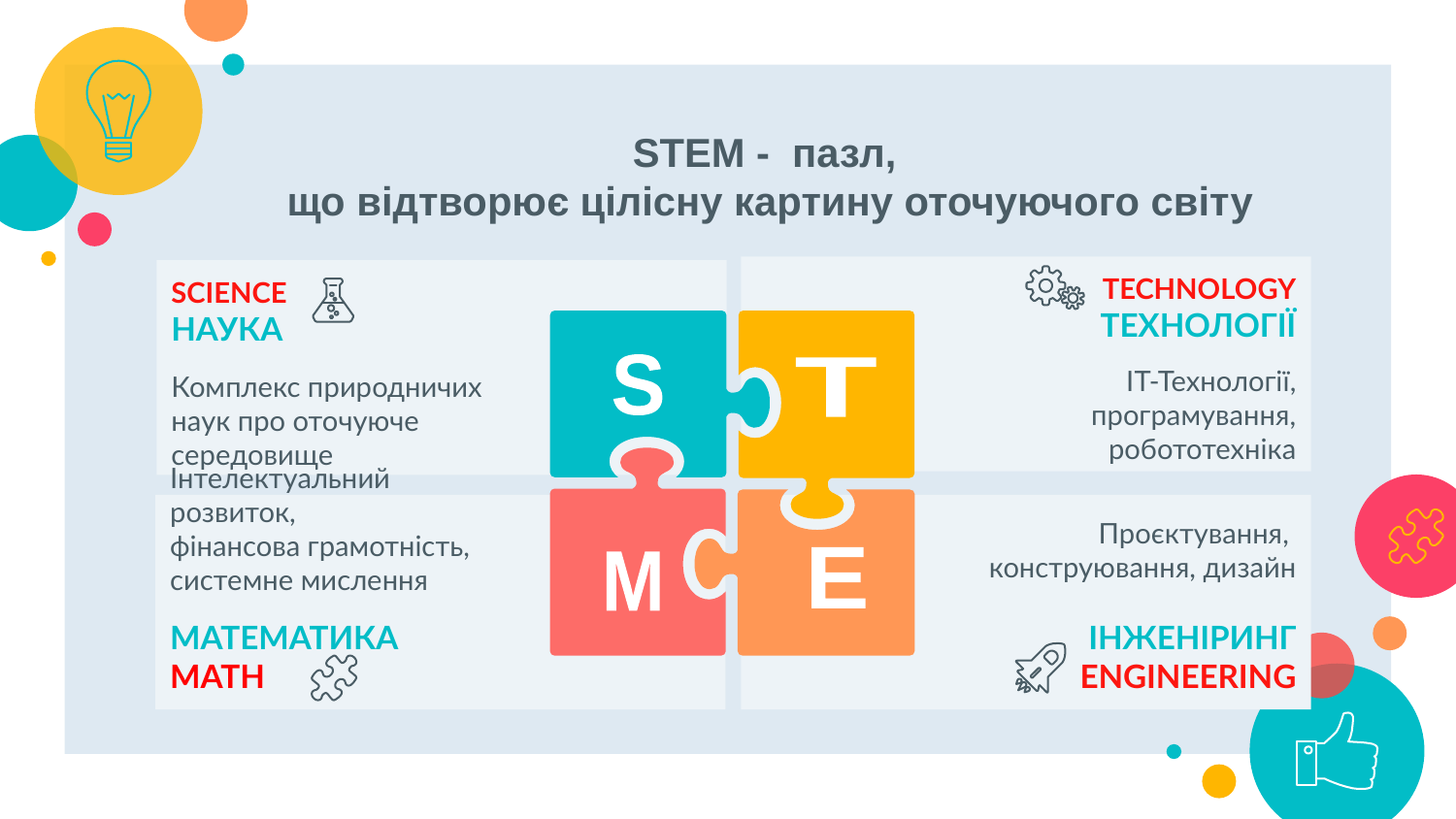

STEM -  пазл,
що відтворює цілісну картину оточуючого світу
Technology технології

ІТ-Технології, програмування,
робототехніка
Science
НАУКА

Комплекс природничих наук про оточуюче середовище

S
T
E
M
Інтелектуальний розвиток,
фінансова грамотність,
системне мислення

МАТЕМАТИКА
MATH
Проєктування,
конструювання, дизайн

ІНЖЕНІРИНГ
engineering